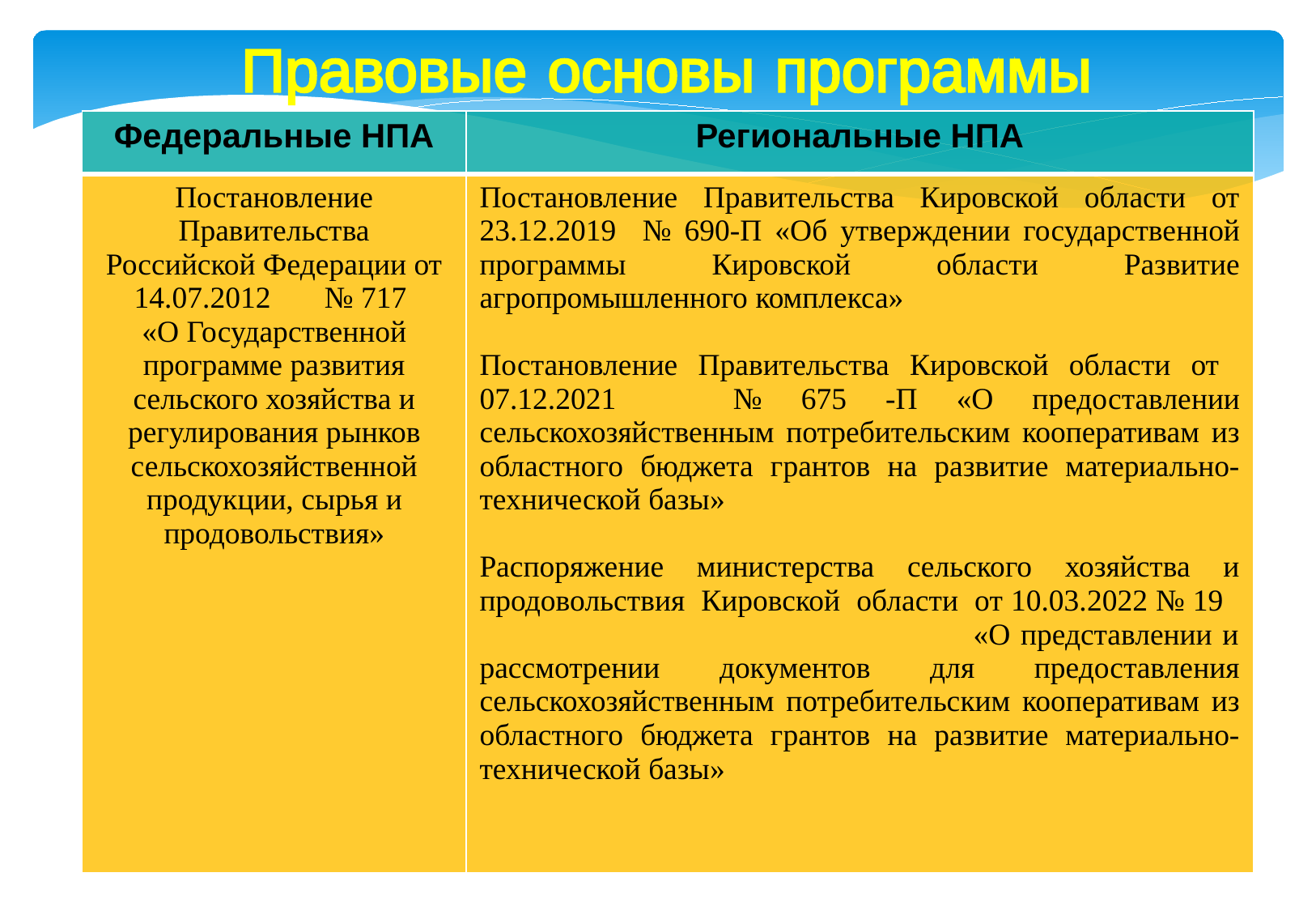

Правовые основы программы
| Федеральные НПА | Региональные НПА |
| --- | --- |
| Постановление Правительства Российской Федерации от 14.07.2012 № 717 «О Государственной программе развития сельского хозяйства и регулирования рынков сельскохозяйственной продукции, сырья и продовольствия» | Постановление Правительства Кировской области от 23.12.2019 № 690-П «Об утверждении государственной программы Кировской области Развитие агропромышленного комплекса» Постановление Правительства Кировской области от 07.12.2021 № 675 -П «О предоставлении сельскохозяйственным потребительским кооперативам из областного бюджета грантов на развитие материально-технической базы» Распоряжение министерства сельского хозяйства и продовольствия Кировской области от 10.03.2022 № 19 «О представлении и рассмотрении документов для предоставления сельскохозяйственным потребительским кооперативам из областного бюджета грантов на развитие материально-технической базы» |